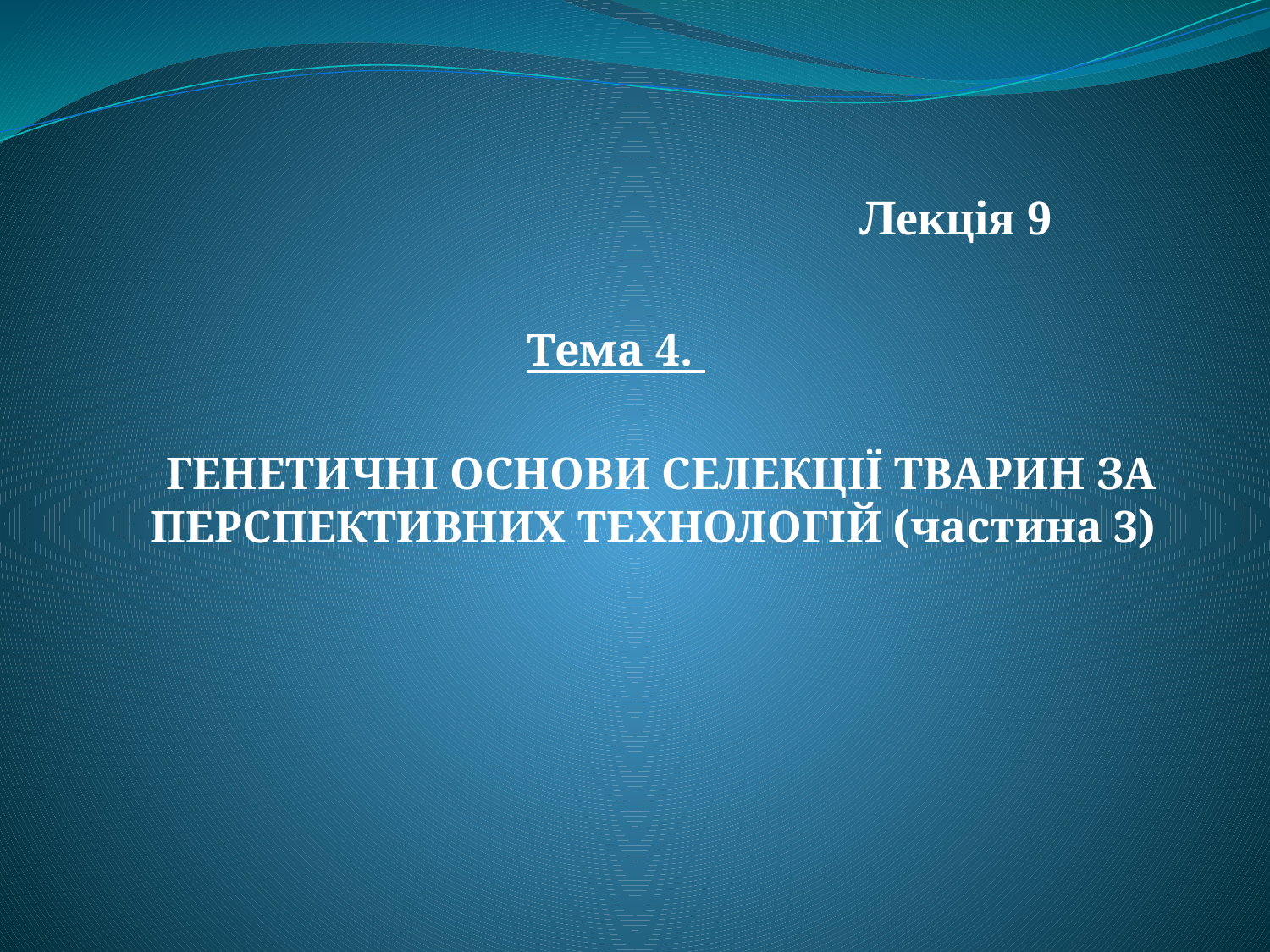

# Лекція 9
Тема 4.

ГЕНЕТИЧНІ ОСНОВИ СЕЛЕКЦІЇ ТВАРИН ЗА ПЕРСПЕКТИВНИХ ТЕХНОЛОГІЙ (частина 3)